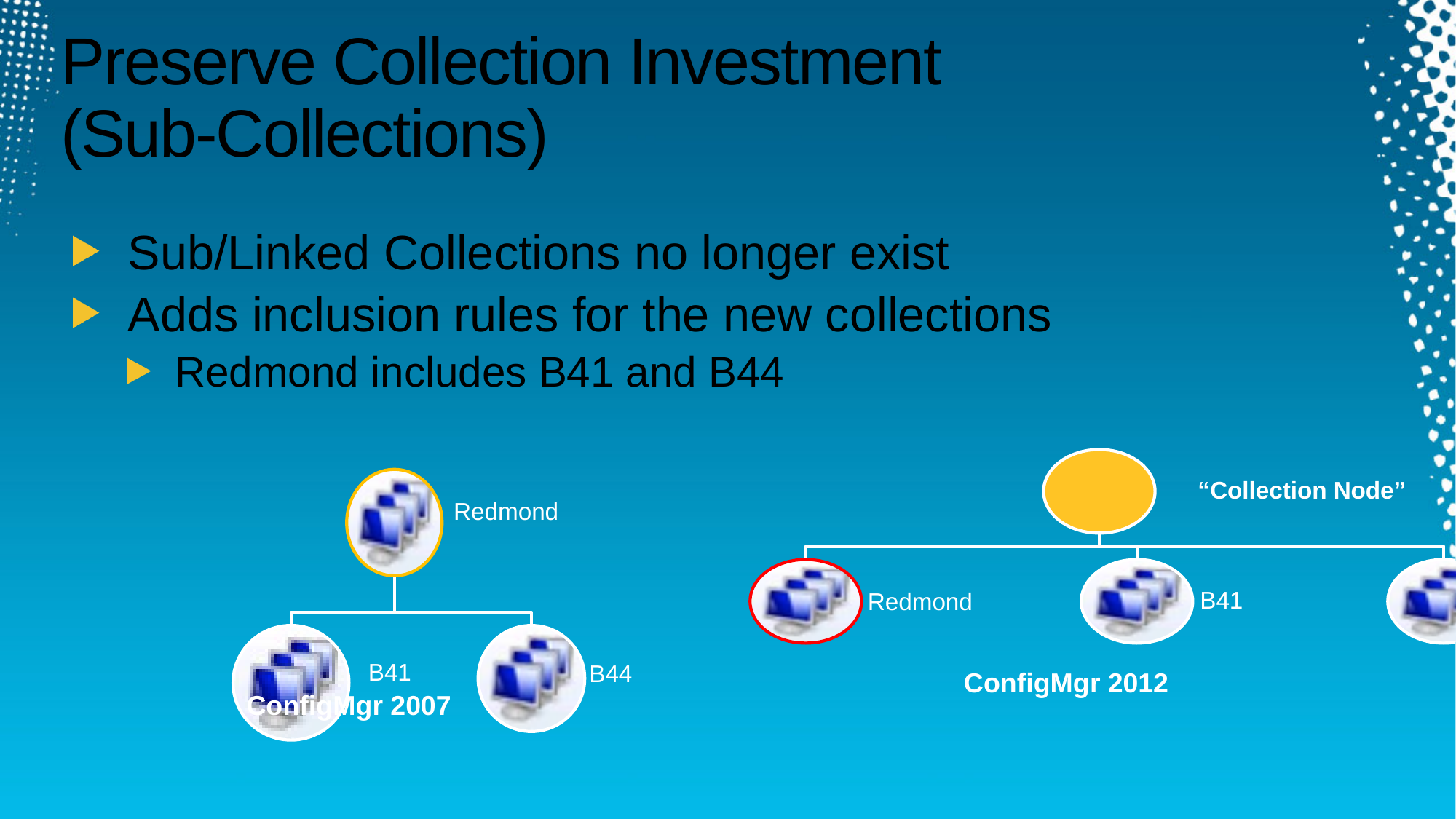

# Preserve Collection Investment (Sub-Collections)
Sub/Linked Collections no longer exist
Adds inclusion rules for the new collections
Redmond includes B41 and B44

“Collection Node”
Redmond
B41
B44
ConfigMgr 2012
Redmond
B41
B44
ConfigMgr 2007